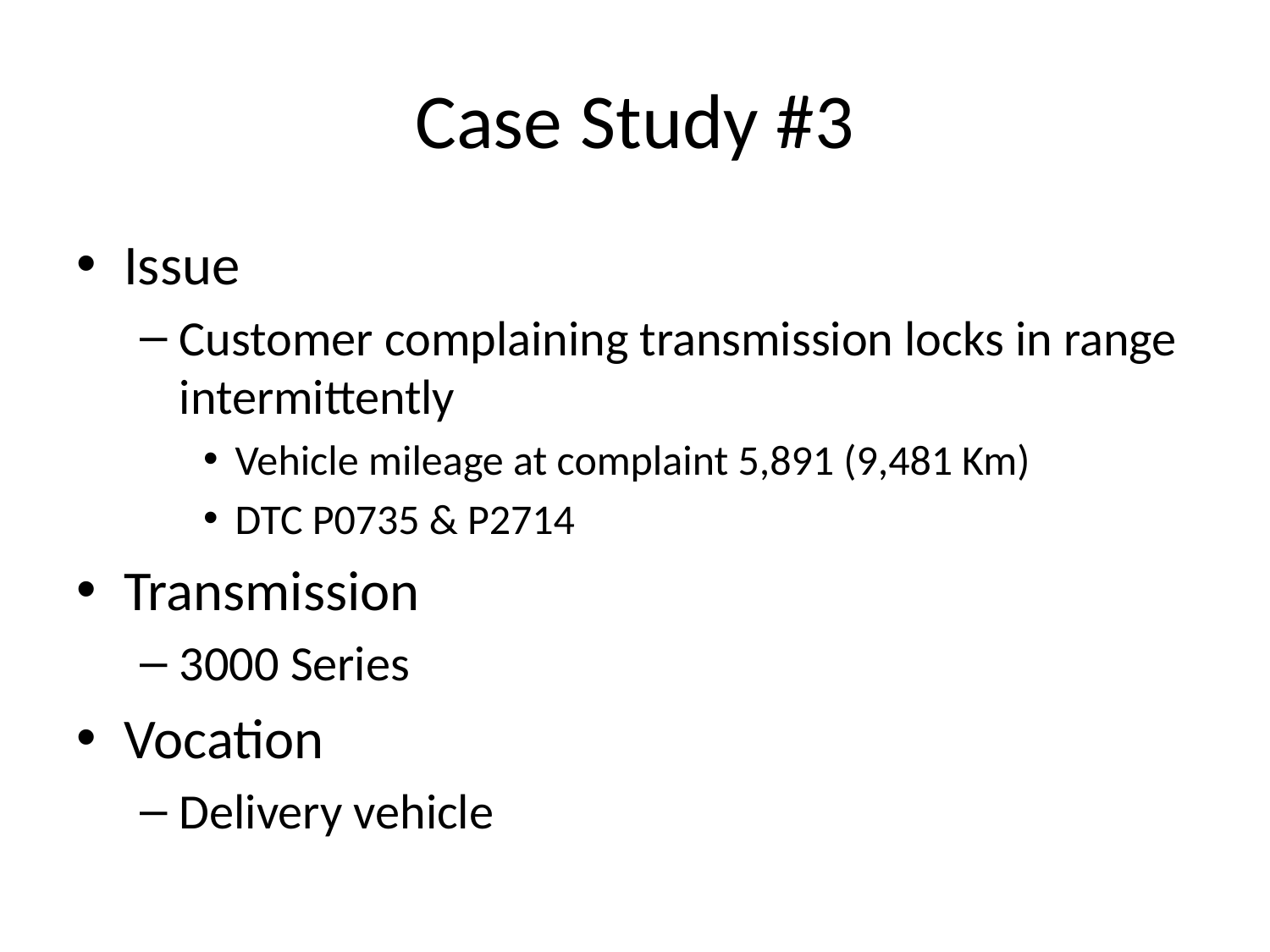

# Case Study #3
Issue
Customer complaining transmission locks in range intermittently
Vehicle mileage at complaint 5,891 (9,481 Km)
DTC P0735 & P2714
Transmission
3000 Series
Vocation
Delivery vehicle